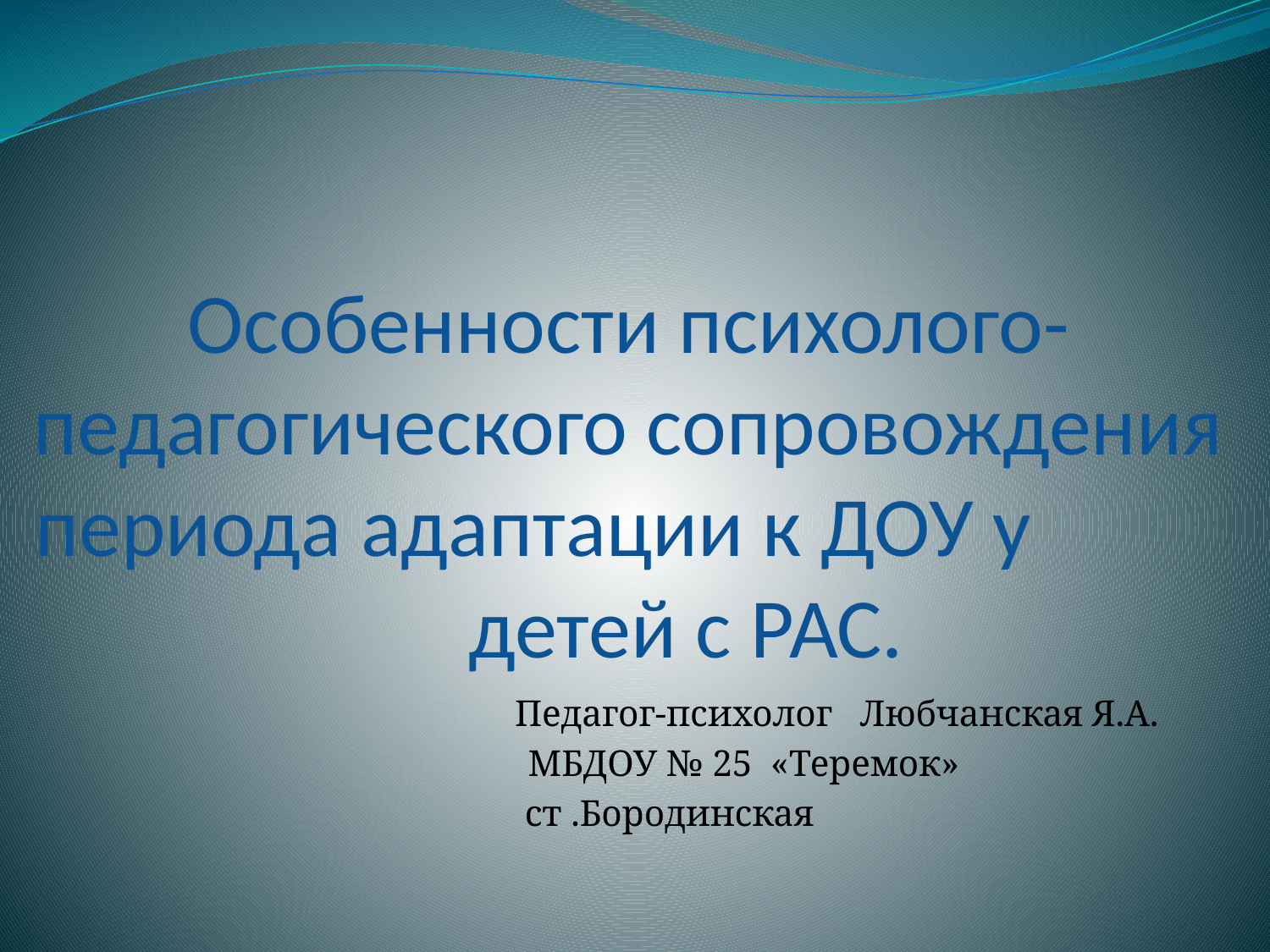

# Особенности психолого-педагогического сопровождения периода адаптации к ДОУ у                 детей с РАС.
                                                Педагог-психолог   Любчанская Я.А.
                           МБДОУ № 25  «Теремок»
           ст .Бородинская